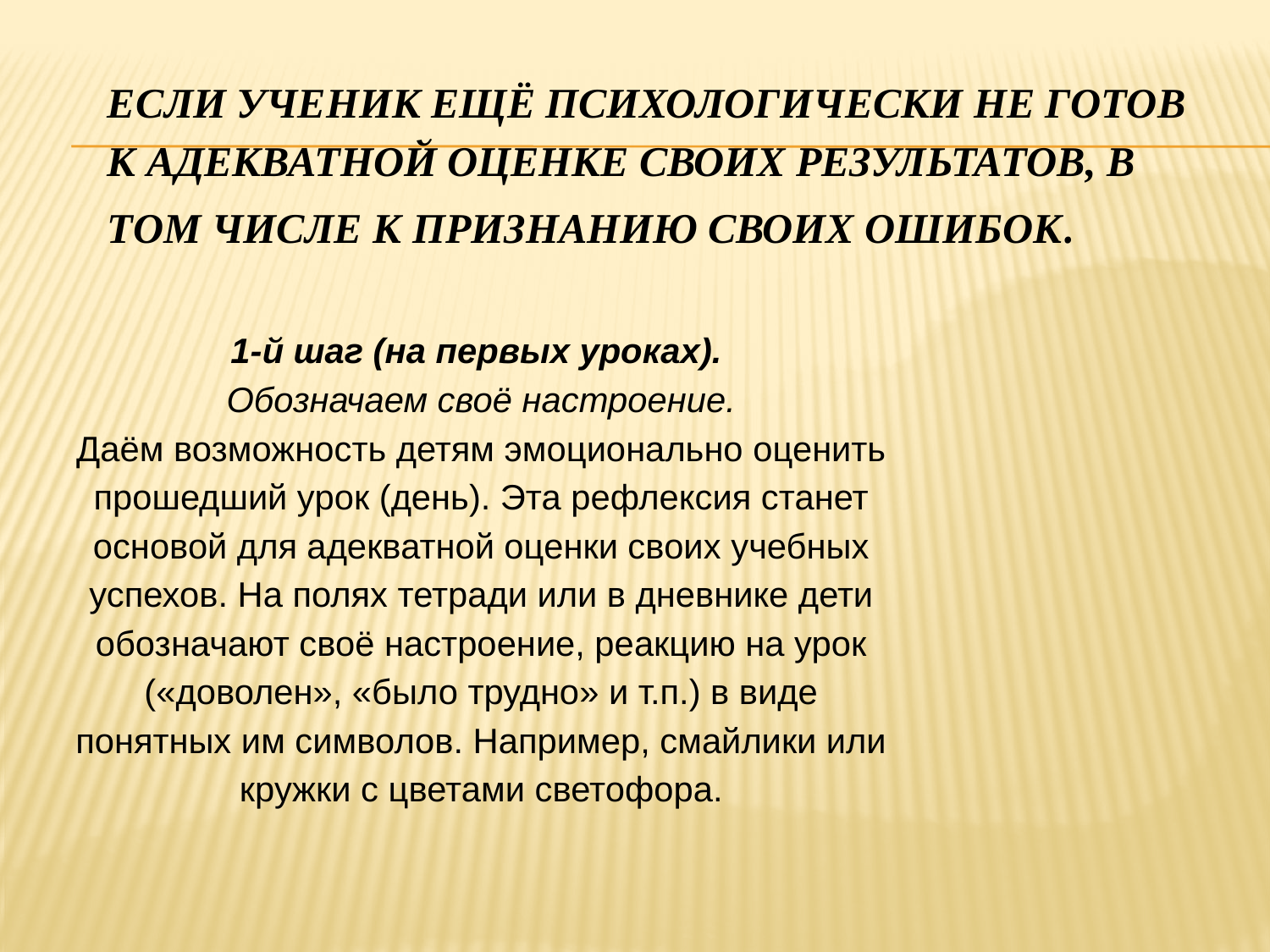

# Если ученик ещё психологически не готов к адекватной оценке своих результатов, в том числе к признанию своих ошибок.

1-й шаг (на первых уроках).
Обозначаем своё настроение.
Даём возможность детям эмоционально оценить прошедший урок (день). Эта рефлексия станет основой для адекватной оценки своих учебных успехов. На полях тетради или в дневнике дети обозначают своё настроение, реакцию на урок («доволен», «было трудно» и т.п.) в виде понятных им символов. Например, смайлики или кружки с цветами светофора.